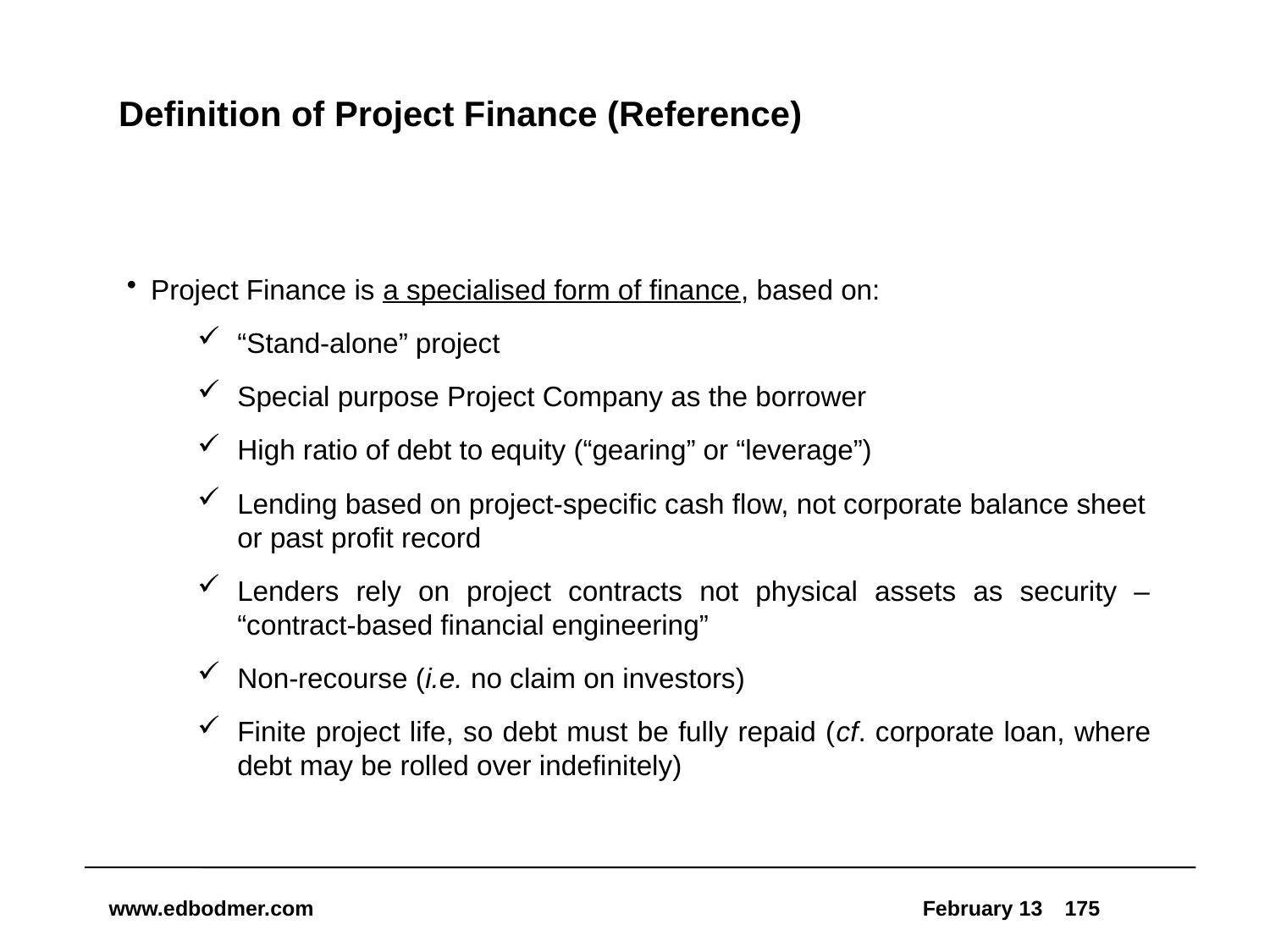

# Definition of Project Finance (Reference)

Project Finance is a specialised form of finance, based on:
“Stand-alone” project
Special purpose Project Company as the borrower
High ratio of debt to equity (“gearing” or “leverage”)
Lending based on project-specific cash flow, not corporate balance sheet or past profit record
Lenders rely on project contracts not physical assets as security – “contract-based financial engineering”
Non-recourse (i.e. no claim on investors)
Finite project life, so debt must be fully repaid (cf. corporate loan, where debt may be rolled over indefinitely)